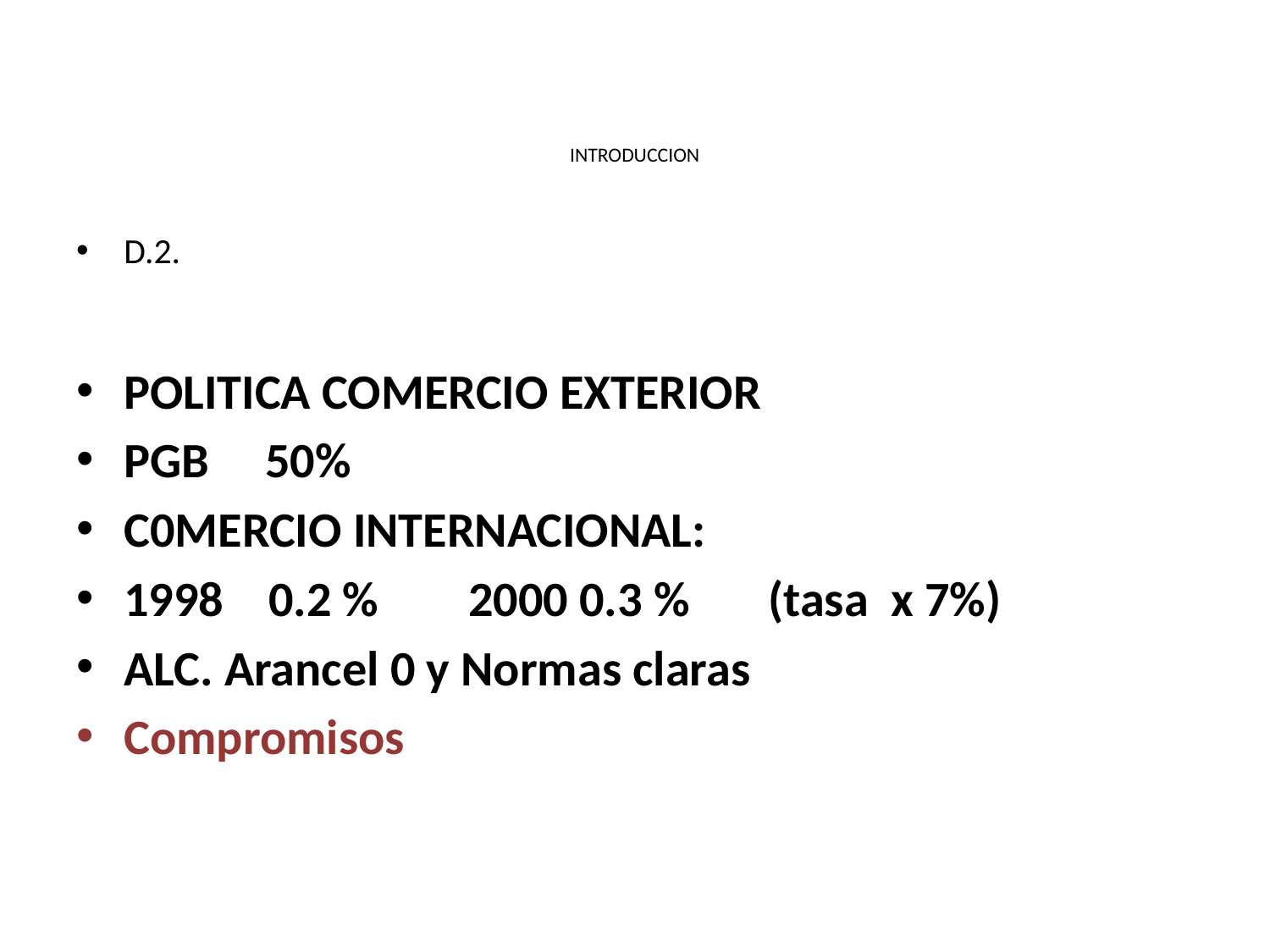

# INTRODUCCION
D.2.

POLITICA COMERCIO EXTERIOR
PGB     50%
C0MERCIO INTERNACIONAL:
1998    0.2 %        2000 0.3 %       (tasa  x 7%)
ALC. Arancel 0 y Normas claras
Compromisos